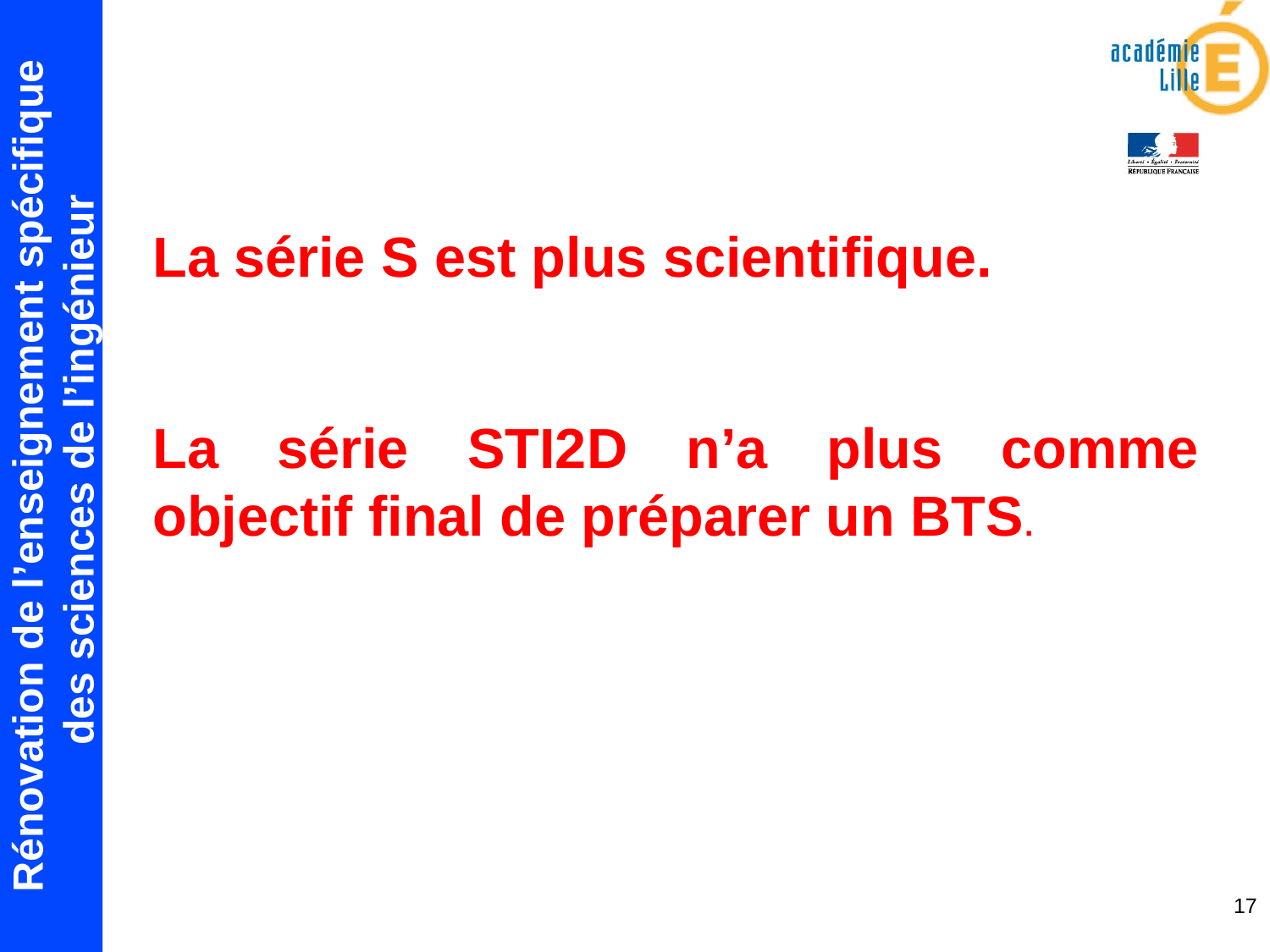

La série S est plus scientifique.

La série STI2D n’a plus comme objectif final de préparer un BTS.

17